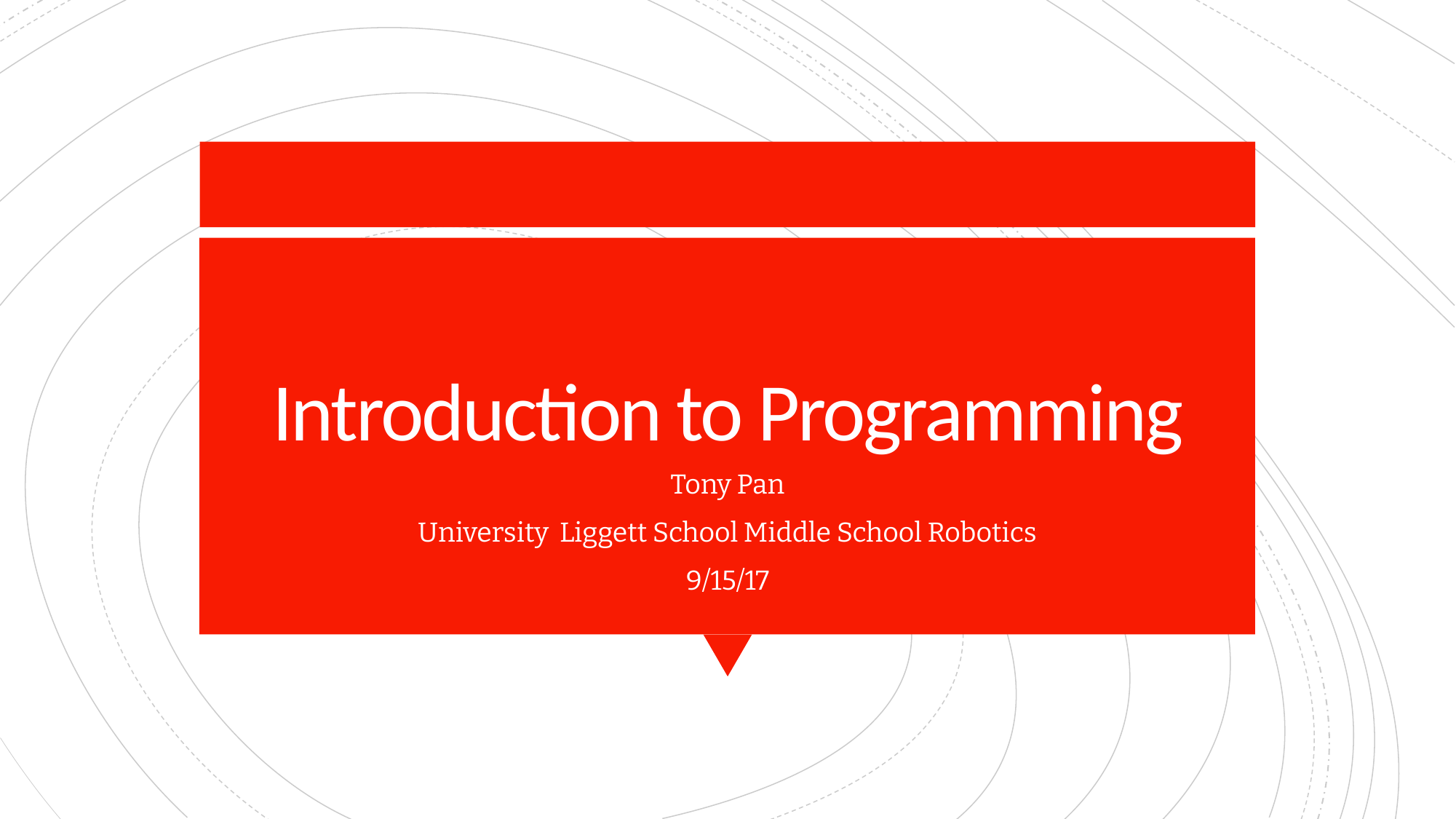

# Introduction to Programming
Tony Pan
University  Liggett School Middle School Robotics
9/15/17